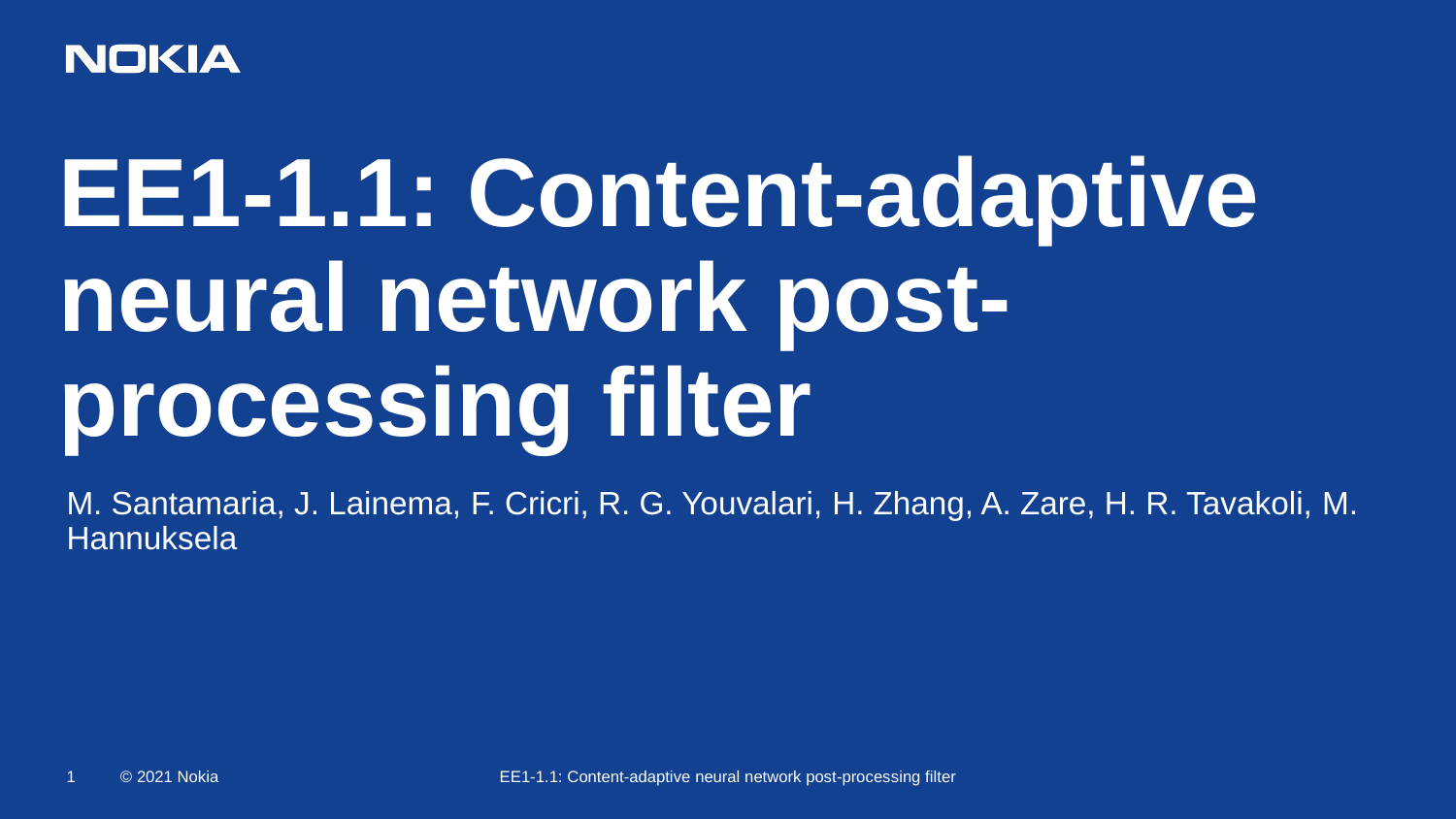

EE1-1.1: Content-adaptive neural network post-processing filter
M. Santamaria, J. Lainema, F. Cricri, R. G. Youvalari, H. Zhang, A. Zare, H. R. Tavakoli, M. Hannuksela
EE1-1.1: Content-adaptive neural network post-processing filter